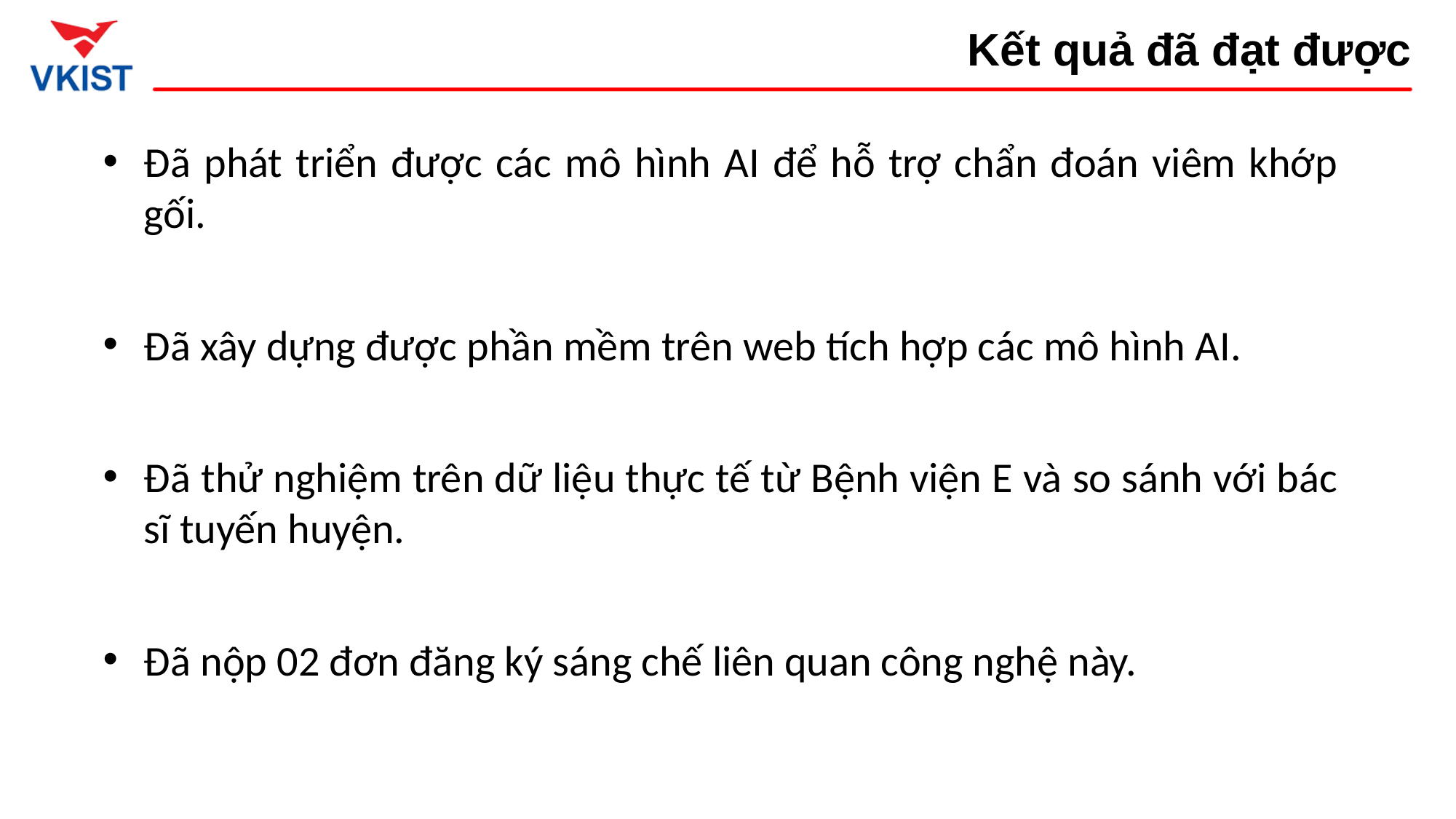

# Kết quả đã đạt được
Đã phát triển được các mô hình AI để hỗ trợ chẩn đoán viêm khớp gối.

Đã xây dựng được phần mềm trên web tích hợp các mô hình AI.

Đã thử nghiệm trên dữ liệu thực tế từ Bệnh viện E và so sánh với bác sĩ tuyến huyện.

Đã nộp 02 đơn đăng ký sáng chế liên quan công nghệ này.